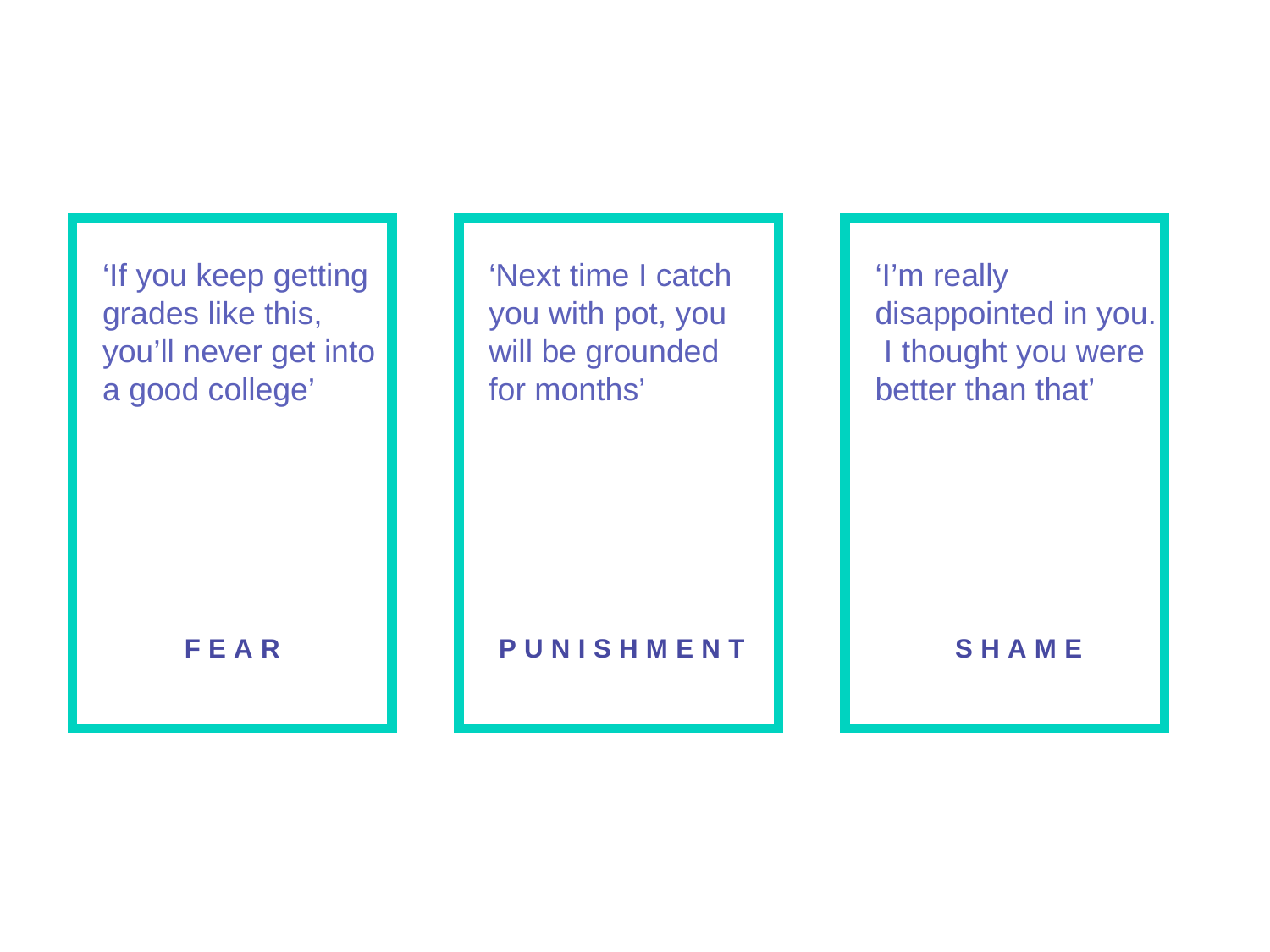

‘If you keep getting grades like this, you’ll never get into a good college’
‘Next time I catch you with pot, you will be grounded for months’
‘I’m really disappointed in you.  I thought you were better than that’
FEAR
PUNISHMENT
SHAME